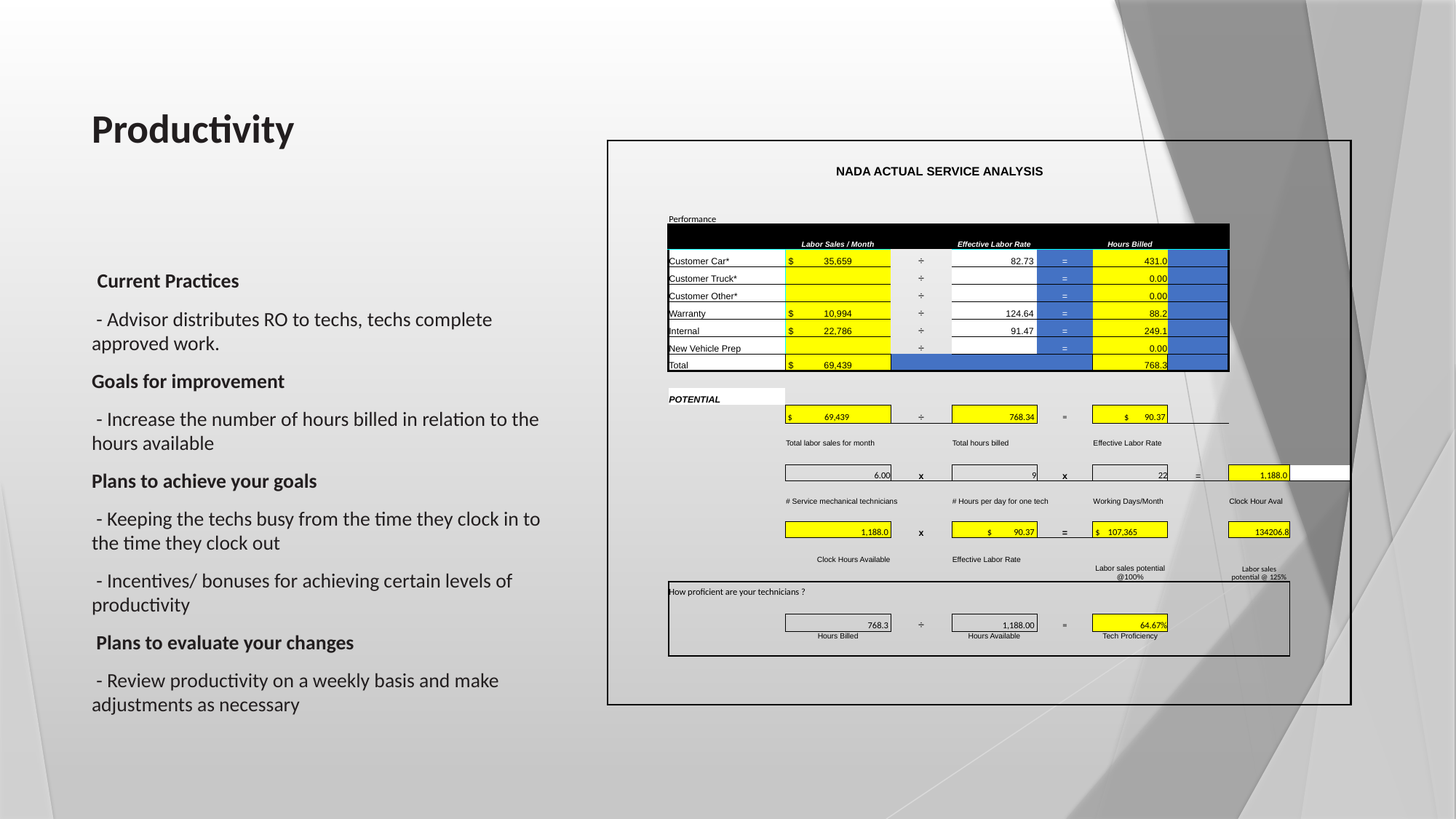

# Productivity
|  |  |  |  |  |  |  |  |  |  |
| --- | --- | --- | --- | --- | --- | --- | --- | --- | --- |
|  | NADA ACTUAL SERVICE ANALYSIS |  |  |  |  |  |  |  |  |
|  | Performance |  |  |  |  |  |  |  |  |
|  |  | Labor Sales / Month |  | Effective Labor Rate |  | Hours Billed |  |  |  |
|  | Customer Car\* | $ 35,659 | ÷ | 82.73 | = | 431.0 |  |  |  |
|  | Customer Truck\* |  | ÷ |  | = | 0.00 |  |  |  |
|  | Customer Other\* |  | ÷ |  | = | 0.00 |  |  |  |
|  | Warranty | $ 10,994 | ÷ | 124.64 | = | 88.2 |  |  |  |
|  | Internal | $ 22,786 | ÷ | 91.47 | = | 249.1 |  |  |  |
|  | New Vehicle Prep |  | ÷ |  | = | 0.00 |  |  |  |
|  | Total | $ 69,439 |  |  |  | 768.3 |  |  |  |
|  |  |  |  |  |  |  |  |  |  |
|  | POTENTIAL |  |  |  |  |  |  |  |  |
|  |  | $ 69,439 | ÷ | 768.34 | = | $ 90.37 |  |  |  |
|  |  | Total labor sales for month |  | Total hours billed |  | Effective Labor Rate |  |  |  |
|  |  |  |  |  |  |  |  |  |  |
|  |  | 6.00 | x | 9 | x | 22 | = | 1,188.0 |  |
|  |  | # Service mechanical technicians |  | # Hours per day for one tech |  | Working Days/Month |  | Clock Hour Aval |  |
|  |  |  |  |  |  |  |  |  |  |
|  |  | 1,188.0 | x | $ 90.37 | = | $ 107,365 |  | 134206.8 |  |
|  |  | Clock Hours Available |  | Effective Labor Rate |  | Labor sales potential @100% |  | Labor sales potential @ 125% |  |
|  |  |  |  |  |  |  |  |  |  |
|  | How proficient are your technicians ? |  |  |  |  |  |  |  |  |
|  |  |  |  |  |  |  |  |  |  |
|  |  | 768.3 | ÷ | 1,188.00 | = | 64.67% |  |  |  |
|  |  | Hours Billed |  | Hours Available |  | Tech Proficiency |  |  |  |
|  |  |  |  |  |  |  |  |  |  |
|  |  |  |  |  |  |  |  |  |  |
|  |  |  |  |  |  |  |  |  |  |
 Current Practices
 - Advisor distributes RO to techs, techs complete approved work.
Goals for improvement
 - Increase the number of hours billed in relation to the hours available
Plans to achieve your goals
 - Keeping the techs busy from the time they clock in to the time they clock out
 - Incentives/ bonuses for achieving certain levels of productivity
 Plans to evaluate your changes
 - Review productivity on a weekly basis and make adjustments as necessary